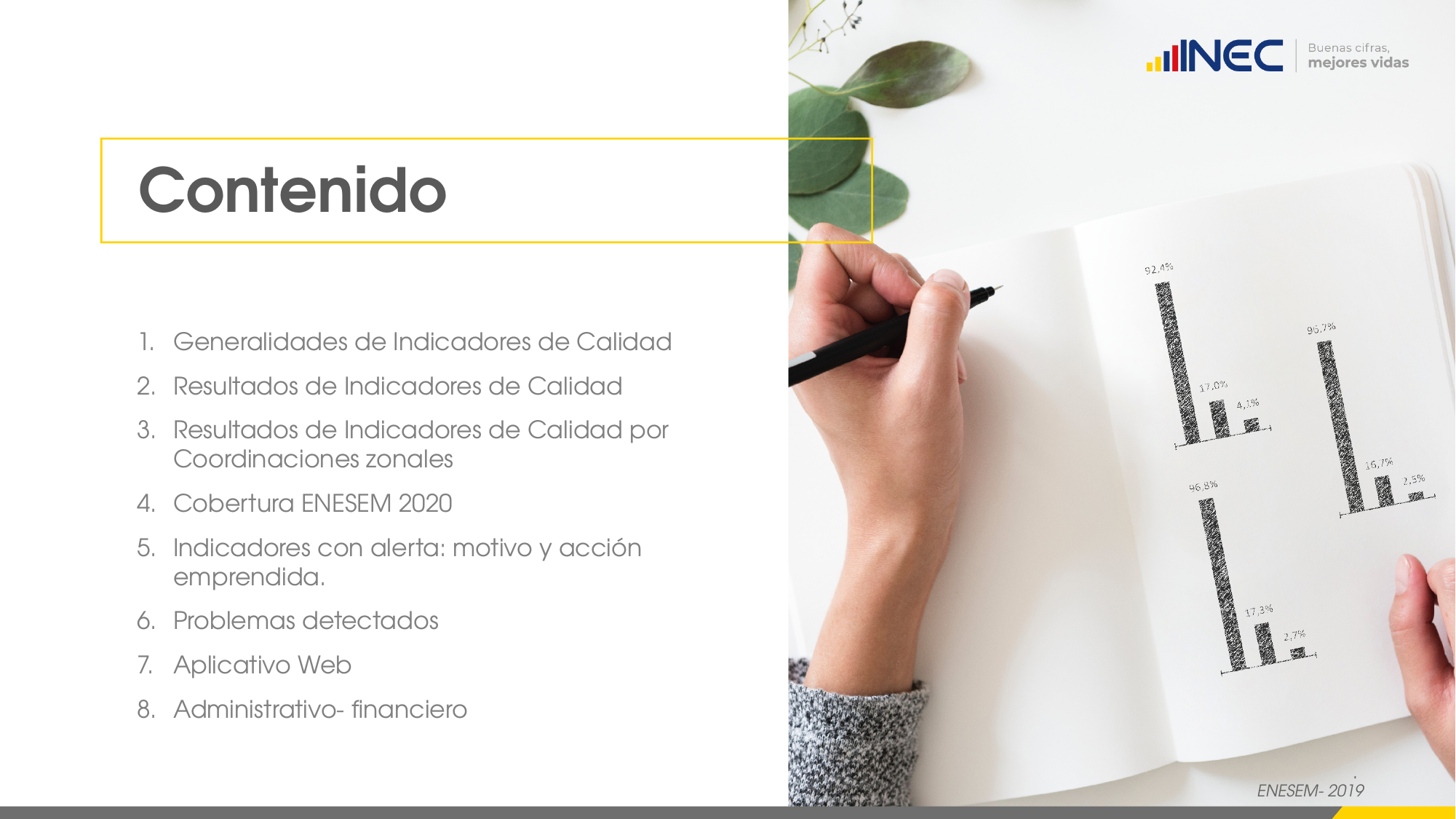

# Contenido

Generalidades de Indicadores de Calidad
Resultados de Indicadores de Calidad
Resultados de Indicadores de Calidad por Coordinaciones zonales
Cobertura ENESEM 2020
Indicadores con alerta: motivo y acción emprendida.
Problemas detectados
Aplicativo Web
Administrativo- financiero

ENESEM- 2019